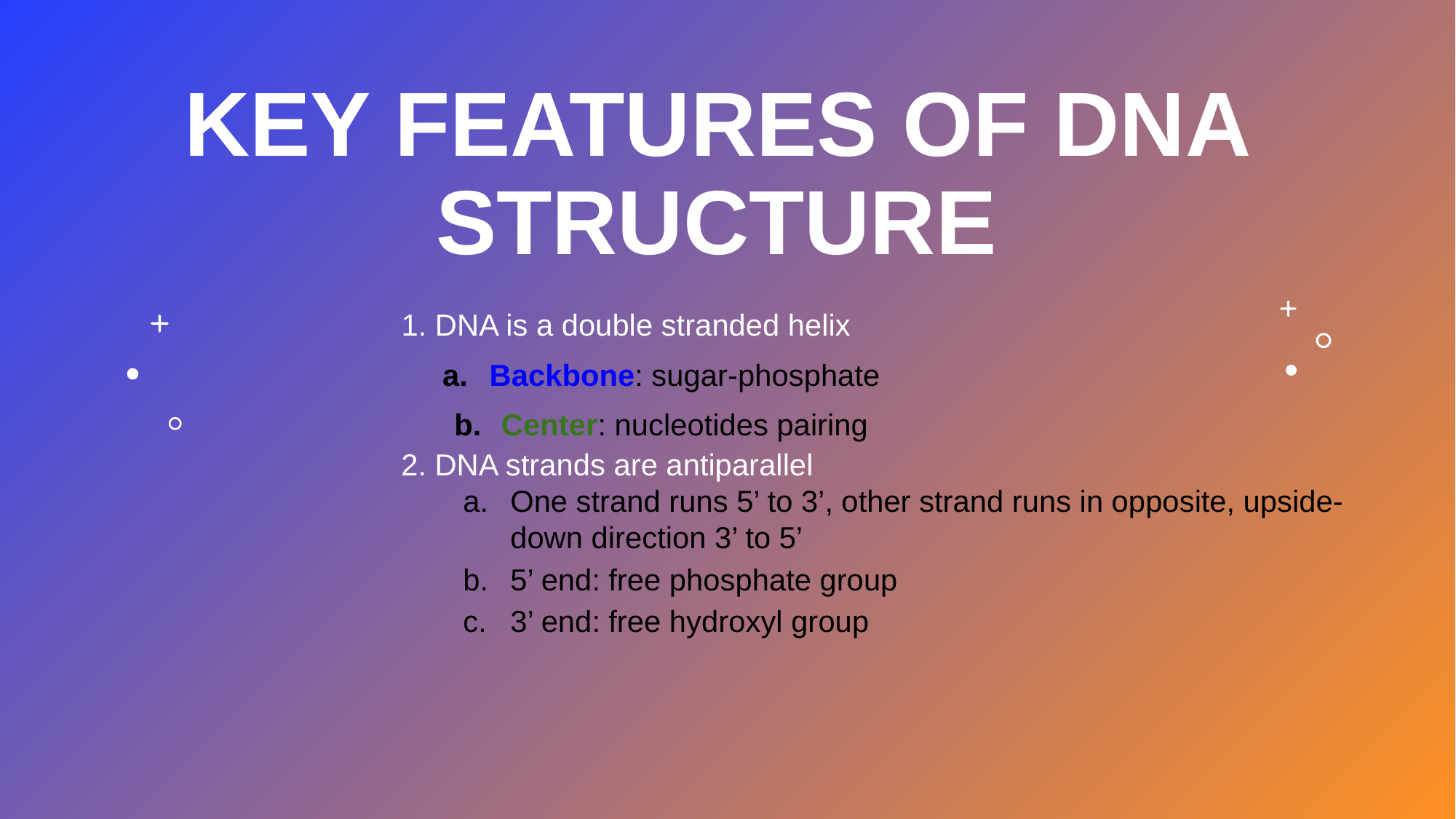

# Key Features of DNA Structure
1. DNA is a double stranded helix
Backbone: sugar-phosphate
Center: nucleotides pairing

2. DNA strands are antiparallel
One strand runs 5’ to 3’, other strand runs in opposite, upside-down direction 3’ to 5’
5’ end: free phosphate group
3’ end: free hydroxyl group